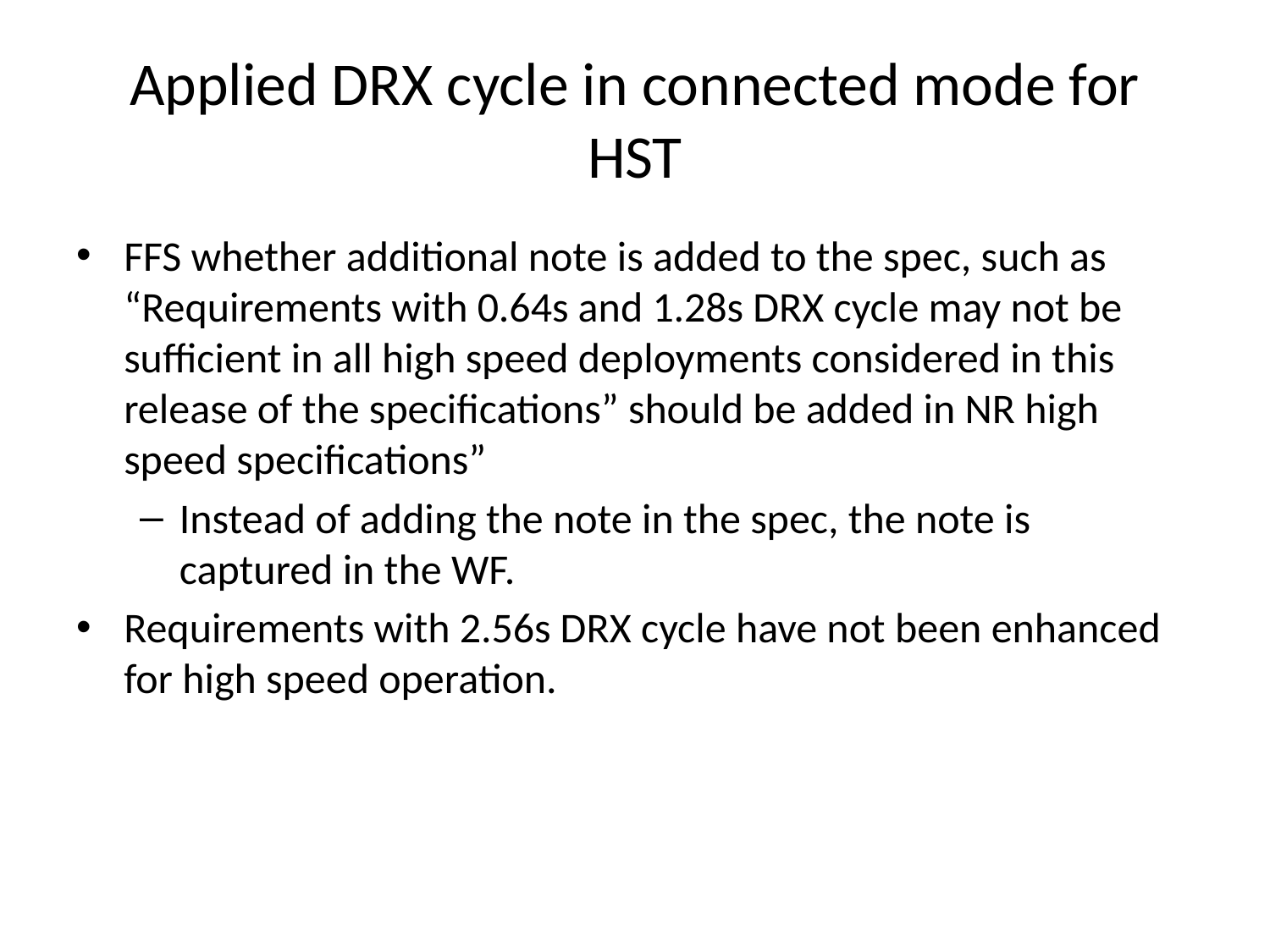

# Applied DRX cycle in connected mode for HST
FFS whether additional note is added to the spec, such as “Requirements with 0.64s and 1.28s DRX cycle may not be sufficient in all high speed deployments considered in this release of the specifications” should be added in NR high speed specifications”
Instead of adding the note in the spec, the note is captured in the WF.
Requirements with 2.56s DRX cycle have not been enhanced for high speed operation.